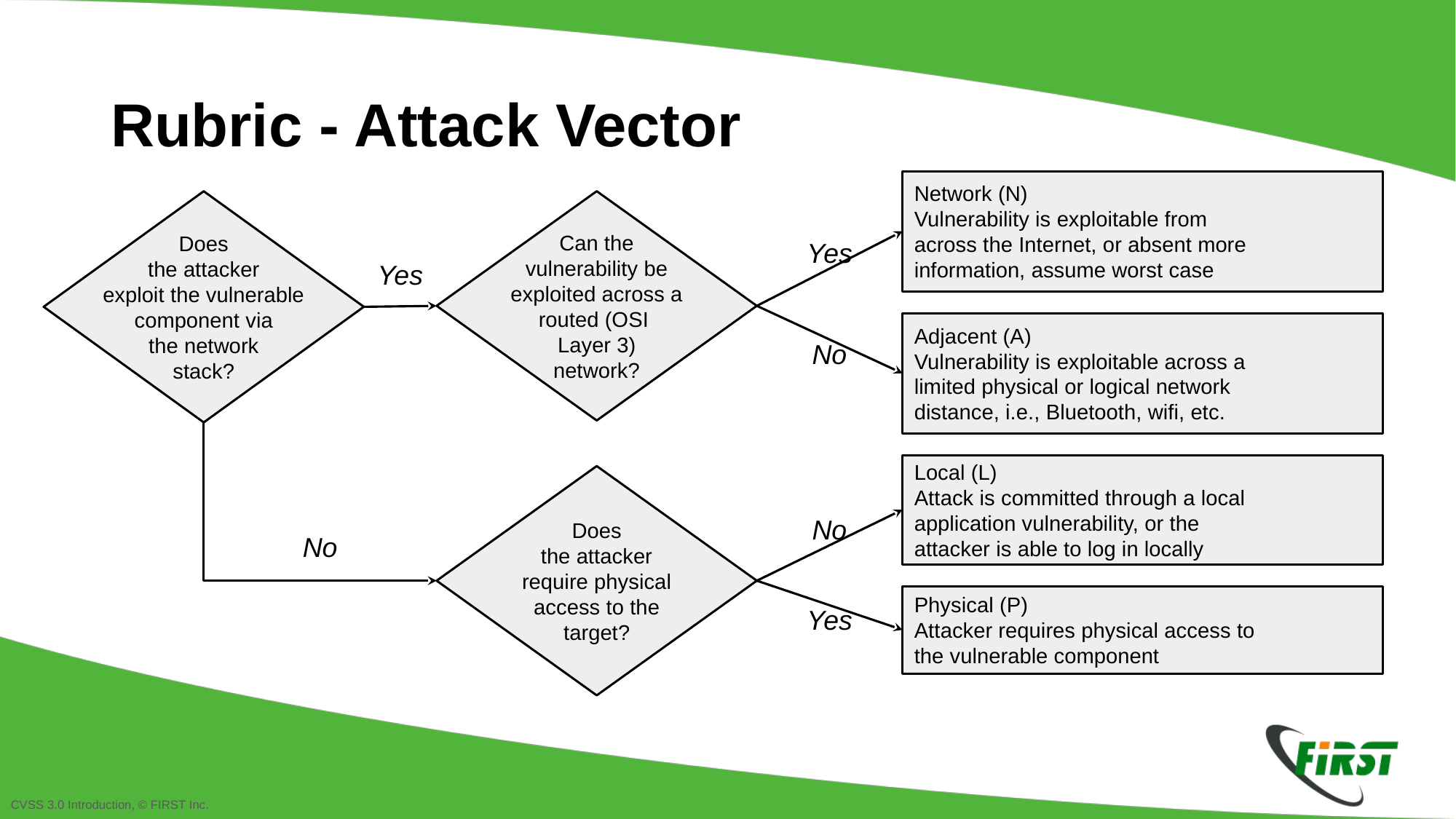

Rubric - Attack Vector
Network (N)
Vulnerability is exploitable from
across the Internet, or absent more
information, assume worst case

Does
the attacker
exploit the vulnerable
component via
the network
stack?
Can the
vulnerability be
exploited across a
routed (OSI
Layer 3)
network?
Adjacent (A)
Vulnerability is exploitable across a
limited physical or logical network
distance, i.e., Bluetooth, wifi, etc.
Local (L)
Attack is committed through a local
application vulnerability, or the
attacker is able to log in locally
Does
the attacker
require physical
access to the
target?
Physical (P)
Attacker requires physical access to
the vulnerable component